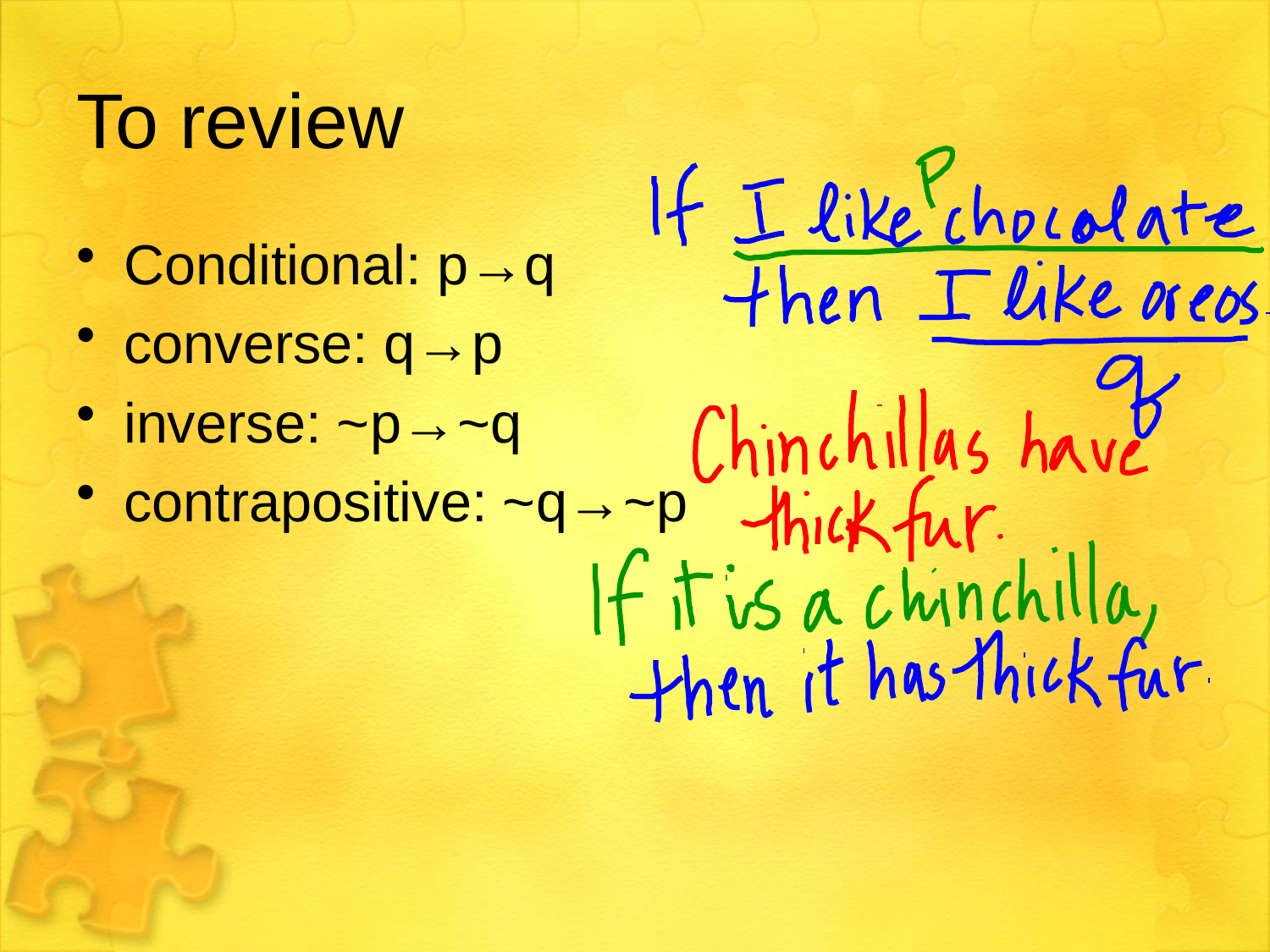

# To review

Conditional: p→q
converse: q→p
inverse: ~p→~q
contrapositive: ~q→~p